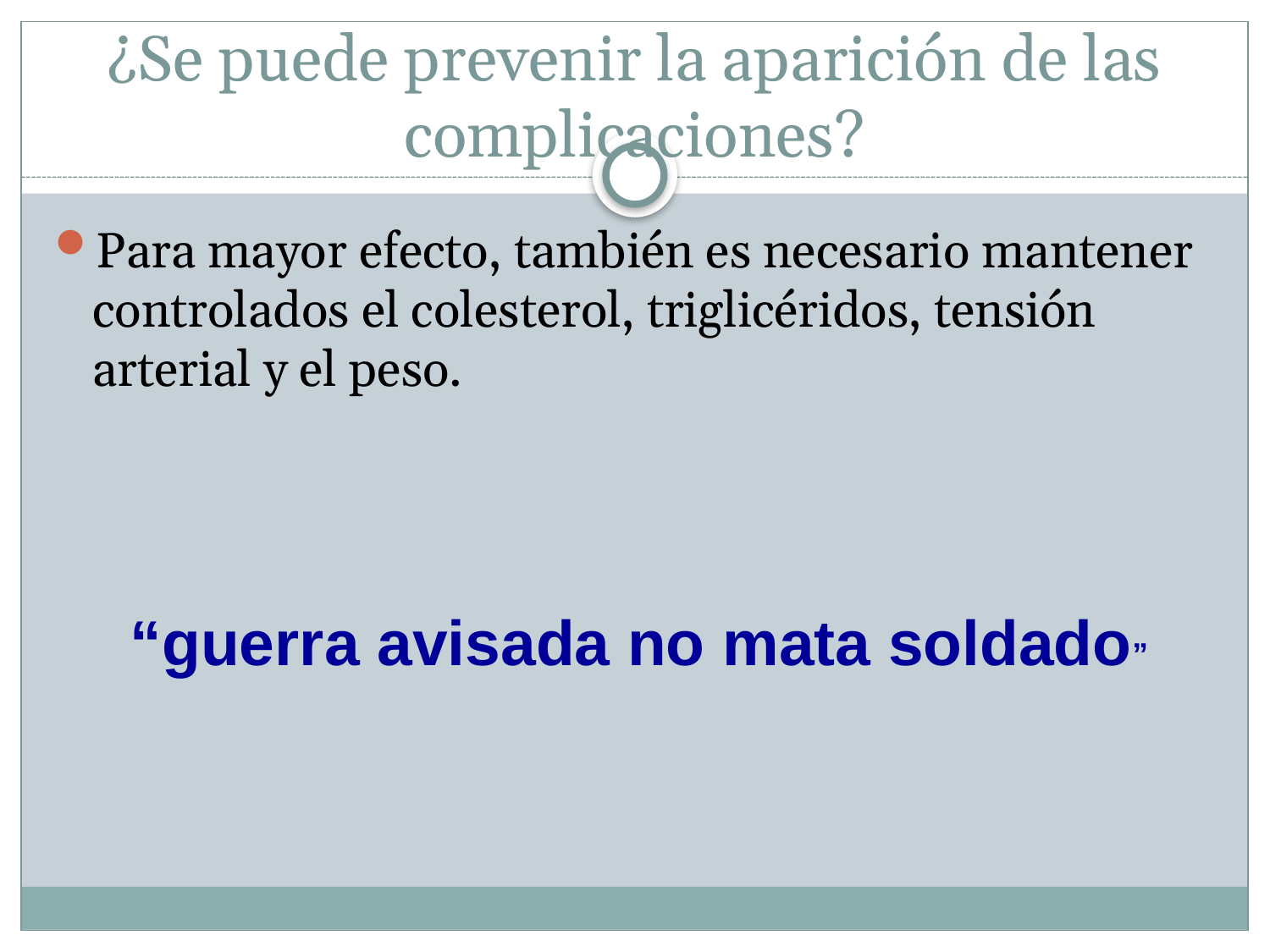

# ¿Se puede prevenir la aparición de las complicaciones?
Para mayor efecto, también es necesario mantener controlados el colesterol, triglicéridos, tensión arterial y el peso.

 “guerra avisada no mata soldado”